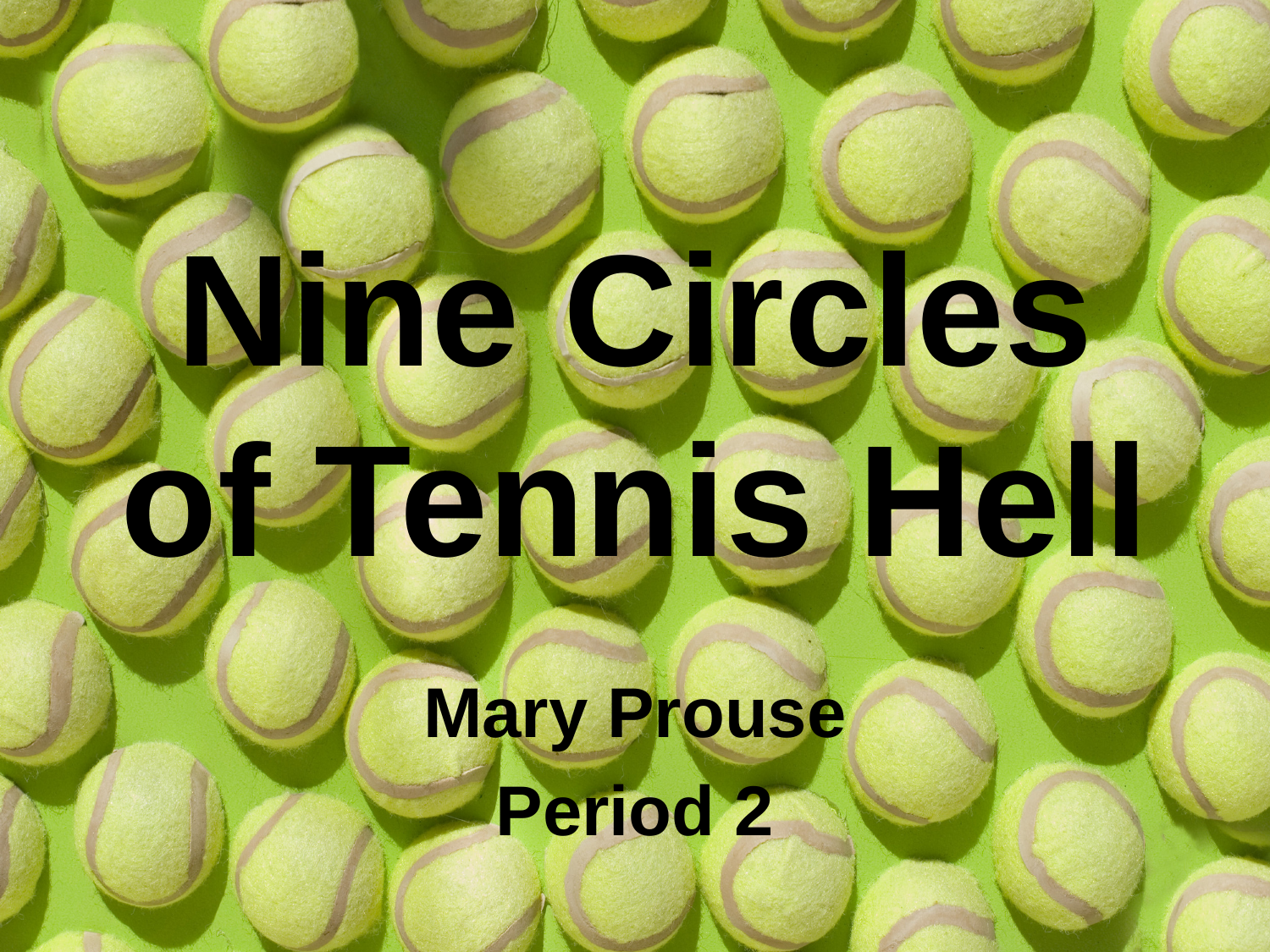

# Nine Circles of Tennis Hell
Mary Prouse
Period 2